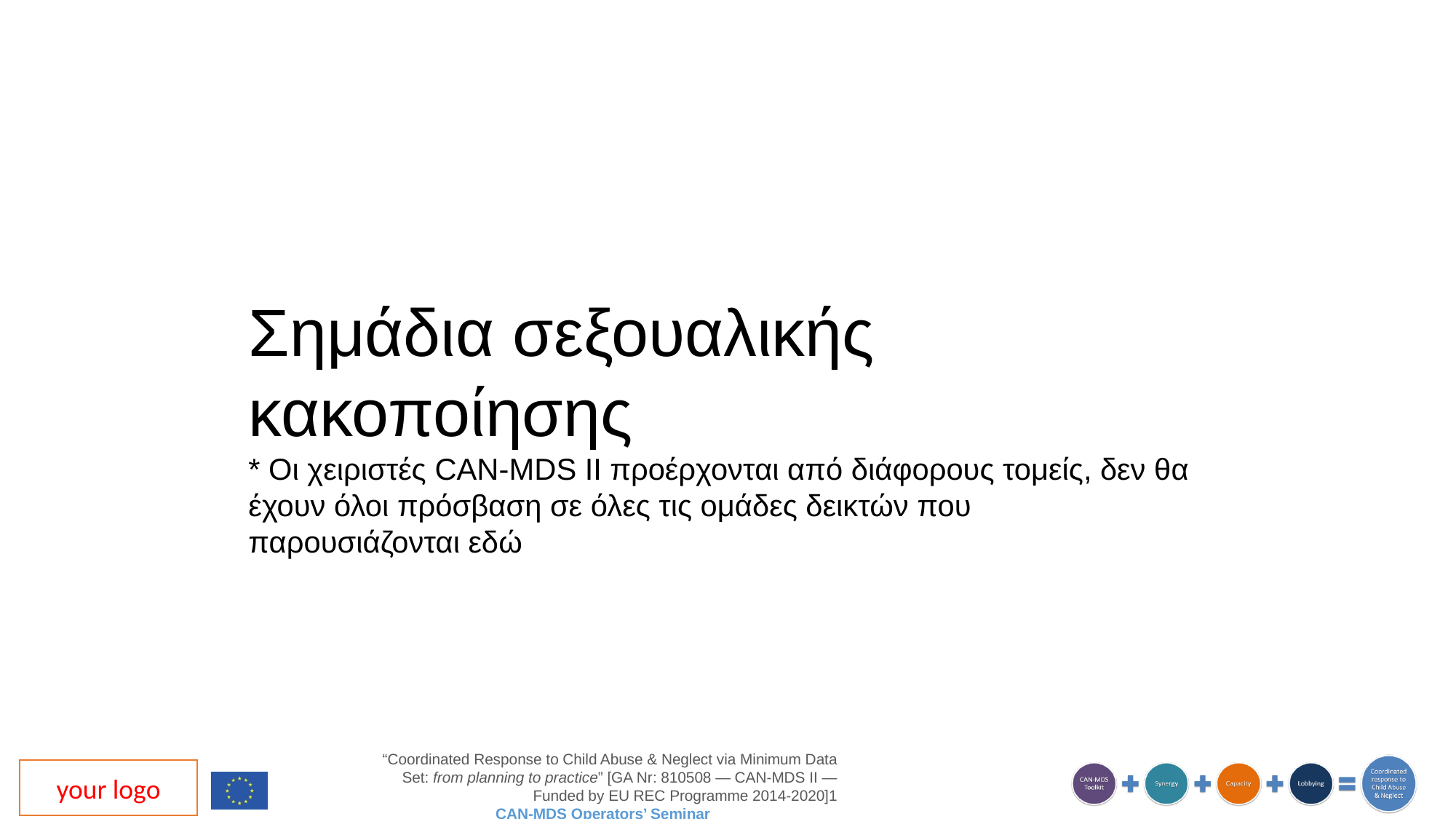

Σημάδια σεξουαλικής κακοποίησης
* Οι χειριστές CAN-MDS II προέρχονται από διάφορους τομείς, δεν θα έχουν όλοι πρόσβαση σε όλες τις ομάδες δεικτών που παρουσιάζονται εδώ